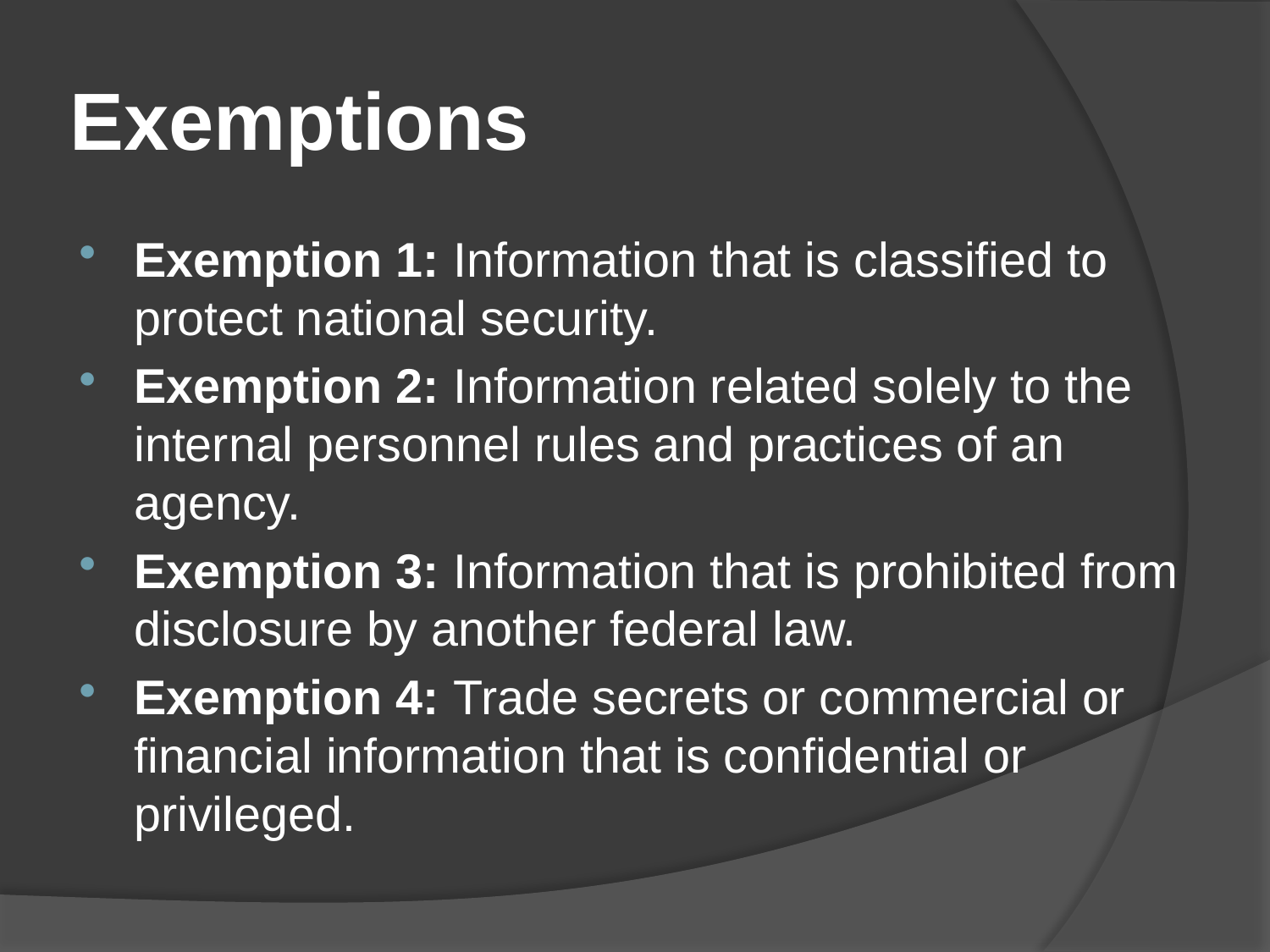

# Exemptions
Exemption 1: Information that is classified to protect national security.
Exemption 2: Information related solely to the internal personnel rules and practices of an agency.
Exemption 3: Information that is prohibited from disclosure by another federal law.
Exemption 4: Trade secrets or commercial or financial information that is confidential or privileged.